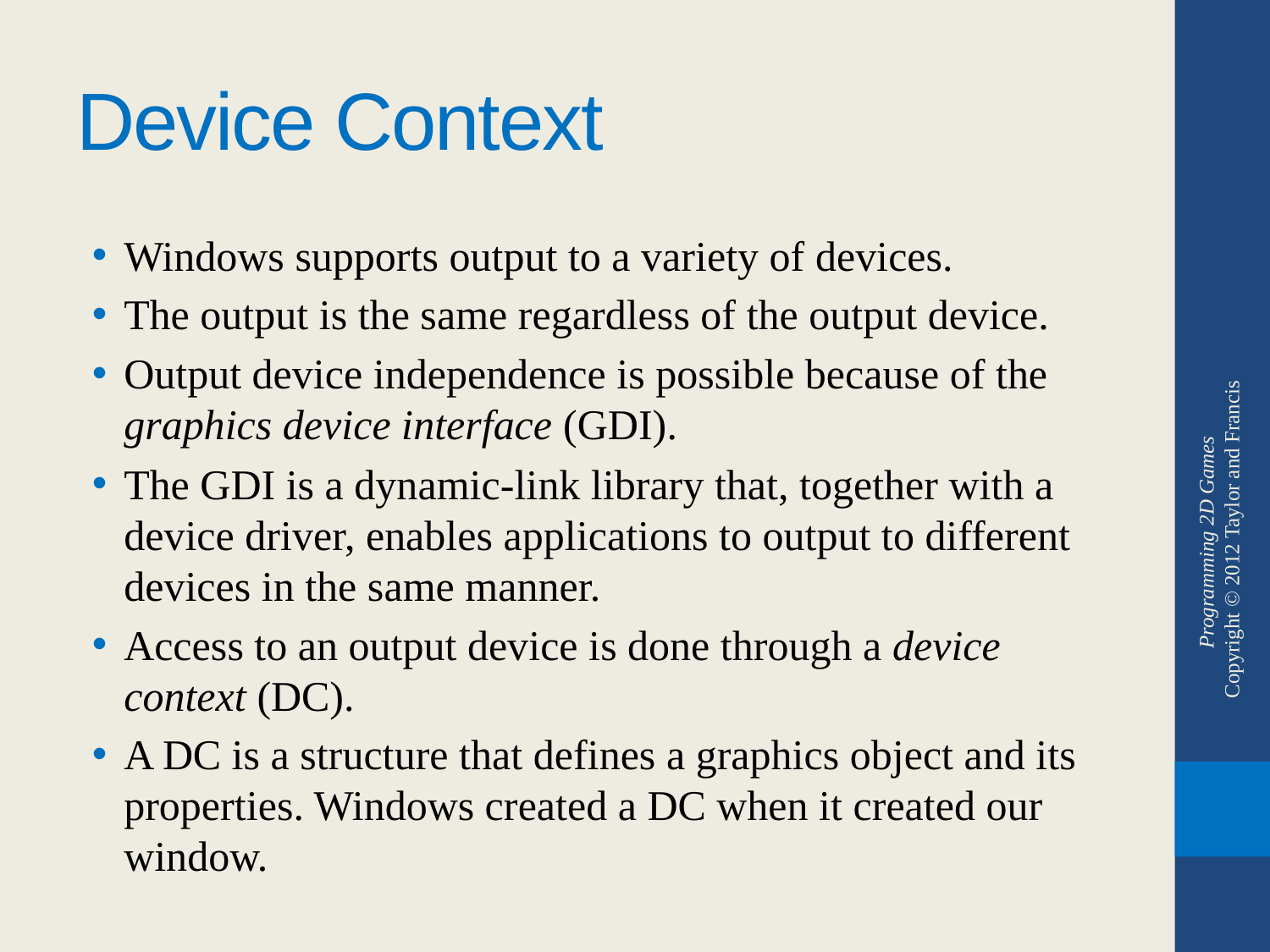

# Device Context
Windows supports output to a variety of devices.
The output is the same regardless of the output device.
Output device independence is possible because of the graphics device interface (GDI).
The GDI is a dynamic-link library that, together with a device driver, enables applications to output to different devices in the same manner.
Access to an output device is done through a device context (DC).
A DC is a structure that defines a graphics object and its properties. Windows created a DC when it created our window.
Programming 2D Games
Copyright © 2012 Taylor and Francis